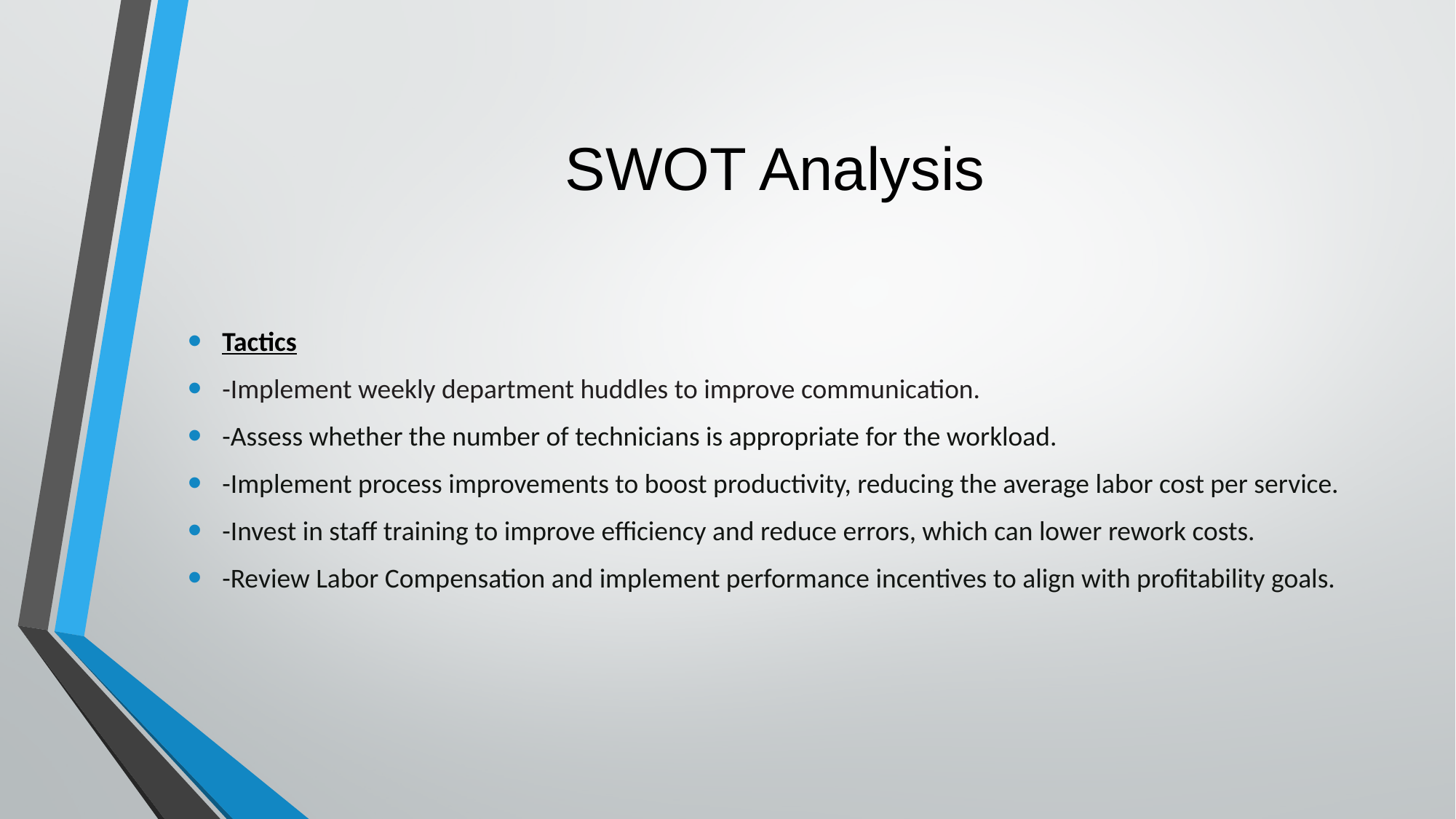

# SWOT Analysis
Tactics
-Implement weekly department huddles to improve communication.
-Assess whether the number of technicians is appropriate for the workload.
-Implement process improvements to boost productivity, reducing the average labor cost per service.
-Invest in staff training to improve efficiency and reduce errors, which can lower rework costs.
-Review Labor Compensation and implement performance incentives to align with profitability goals.